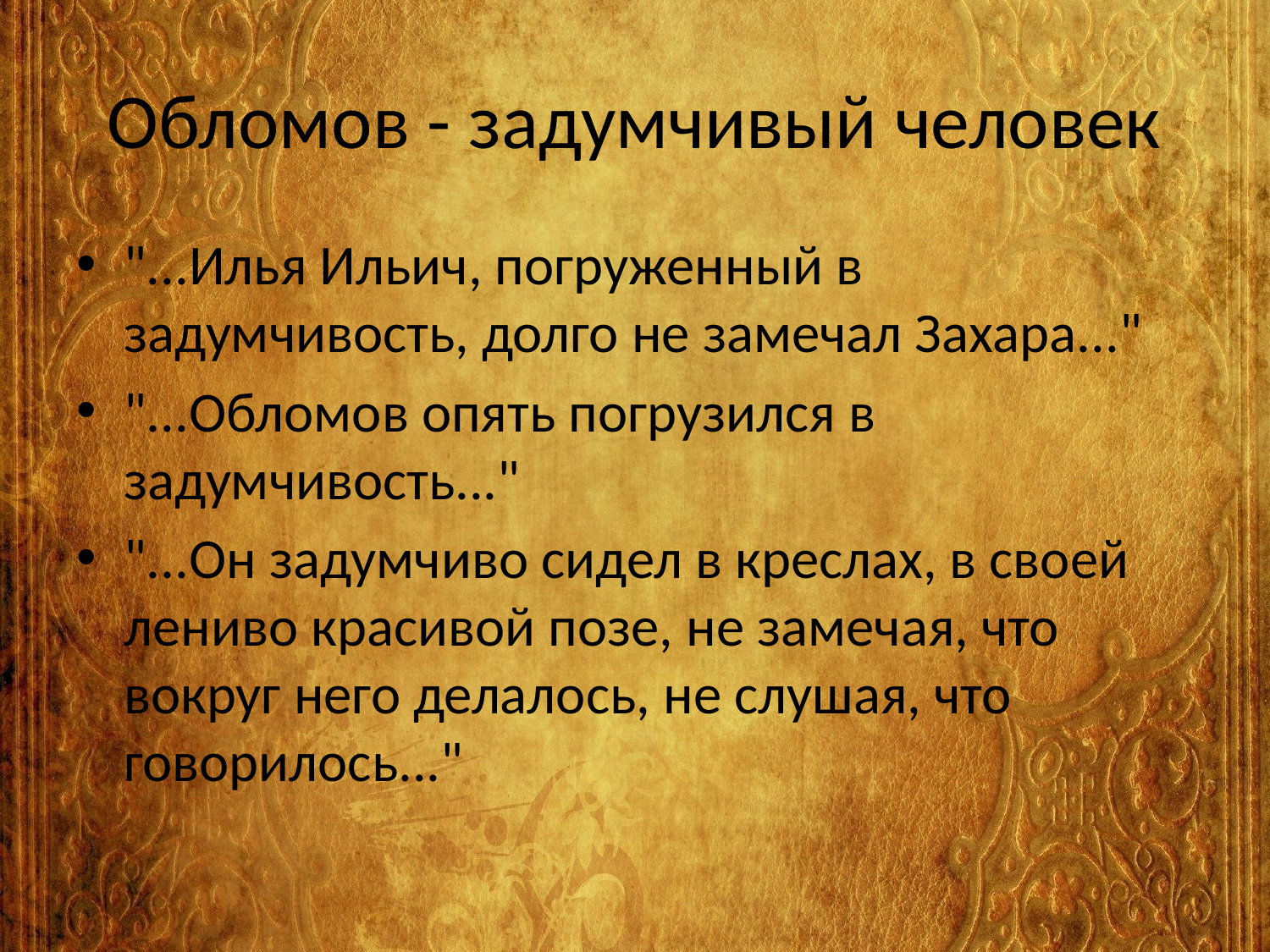

# Обломов - задумчивый человек
"...Илья Ильич, погруженный в задумчивость, долго не замечал Захара..."
"...Обломов опять погрузился в задумчивость..."
"...Он задумчиво сидел в креслах, в своей лениво красивой позе, не замечая, что вокруг него делалось, не слушая, что говорилось..."